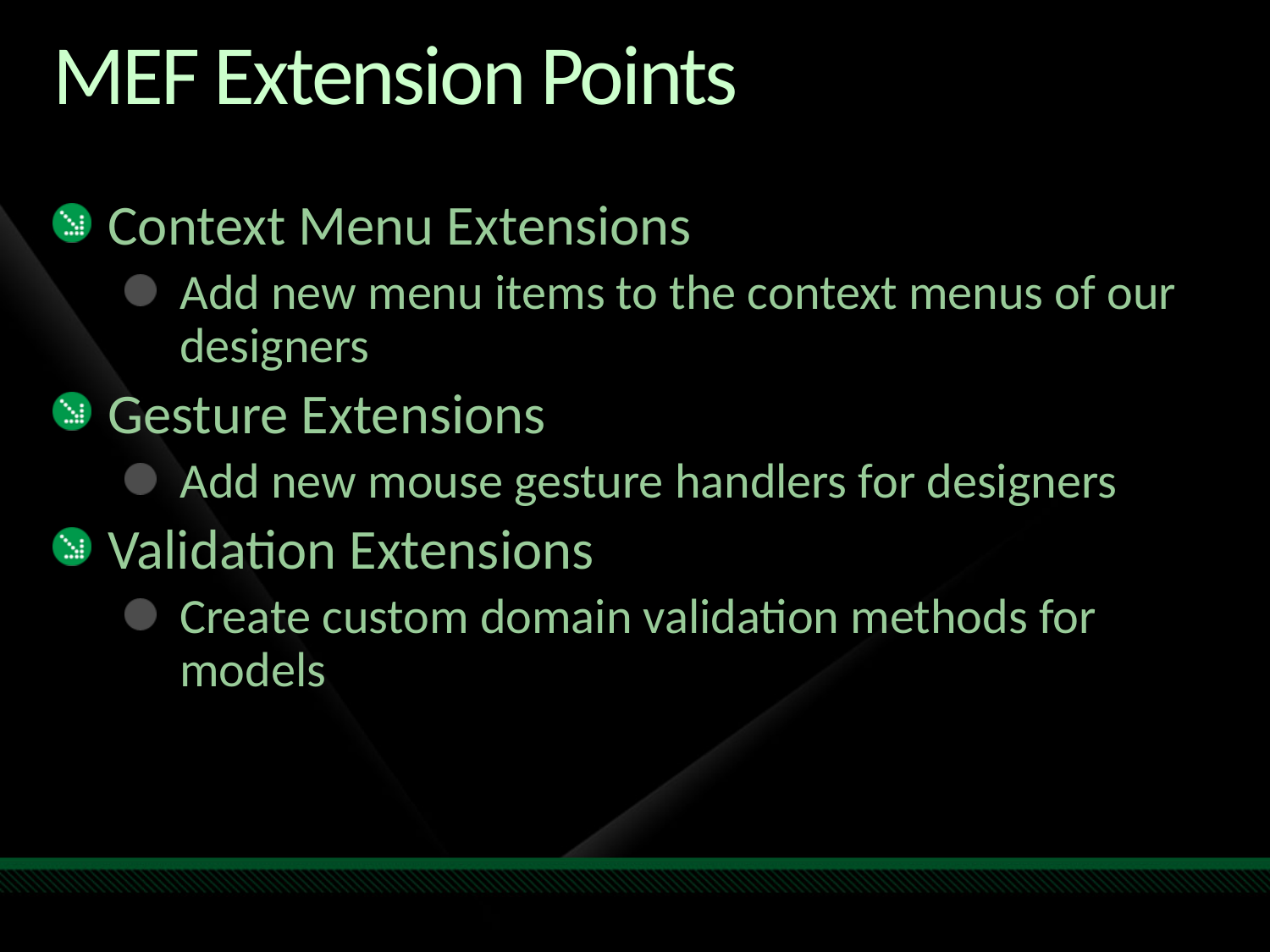

# MEF Extension Points
Context Menu Extensions
Add new menu items to the context menus of our designers
Gesture Extensions
Add new mouse gesture handlers for designers
Validation Extensions
Create custom domain validation methods for models